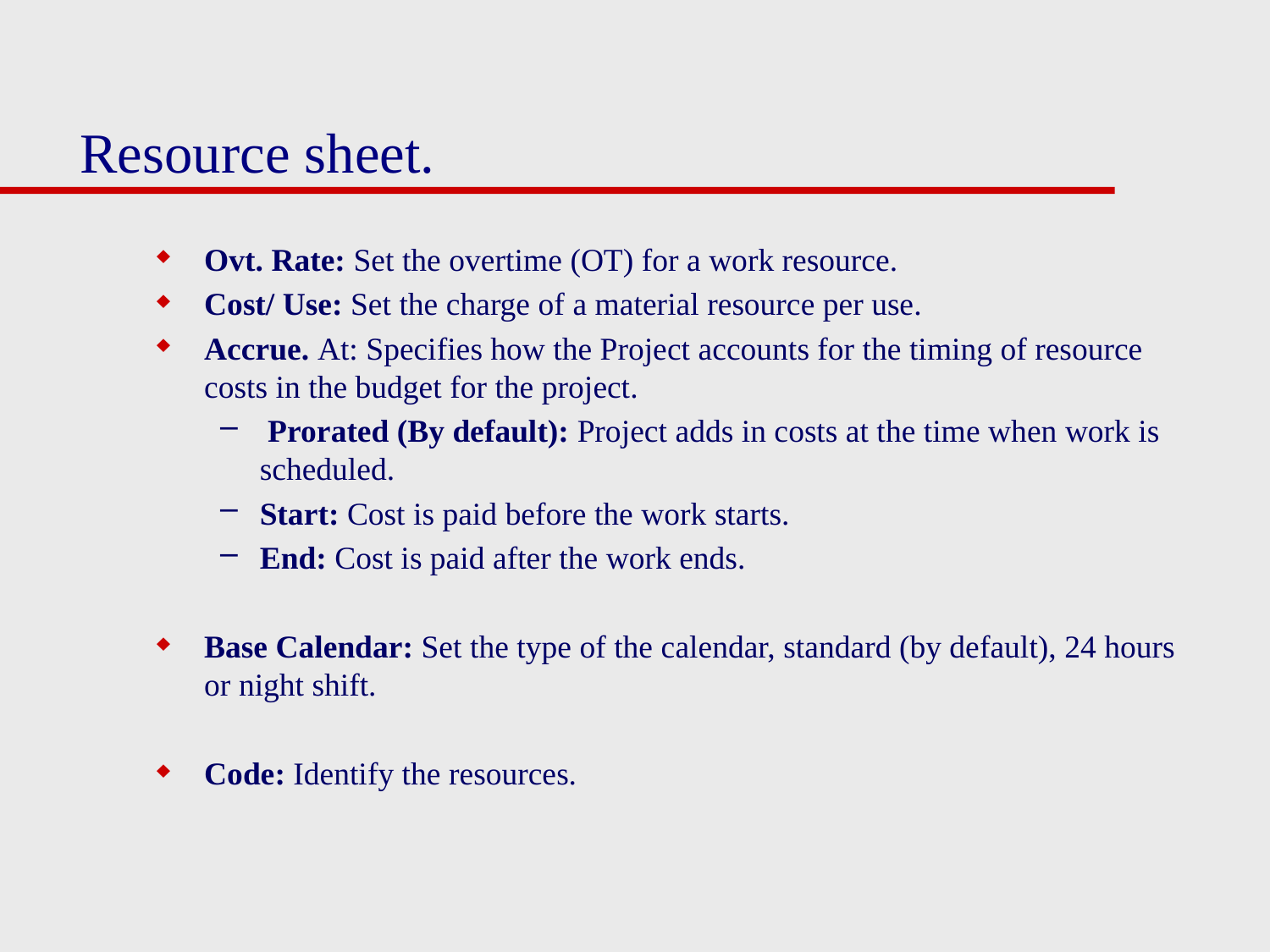

# Resource sheet.
Ovt. Rate: Set the overtime (OT) for a work resource.
Cost/ Use: Set the charge of a material resource per use.
Accrue. At: Specifies how the Project accounts for the timing of resource costs in the budget for the project.
 Prorated (By default): Project adds in costs at the time when work is scheduled.
Start: Cost is paid before the work starts.
End: Cost is paid after the work ends.

Base Calendar: Set the type of the calendar, standard (by default), 24 hours or night shift.

Code: Identify the resources.